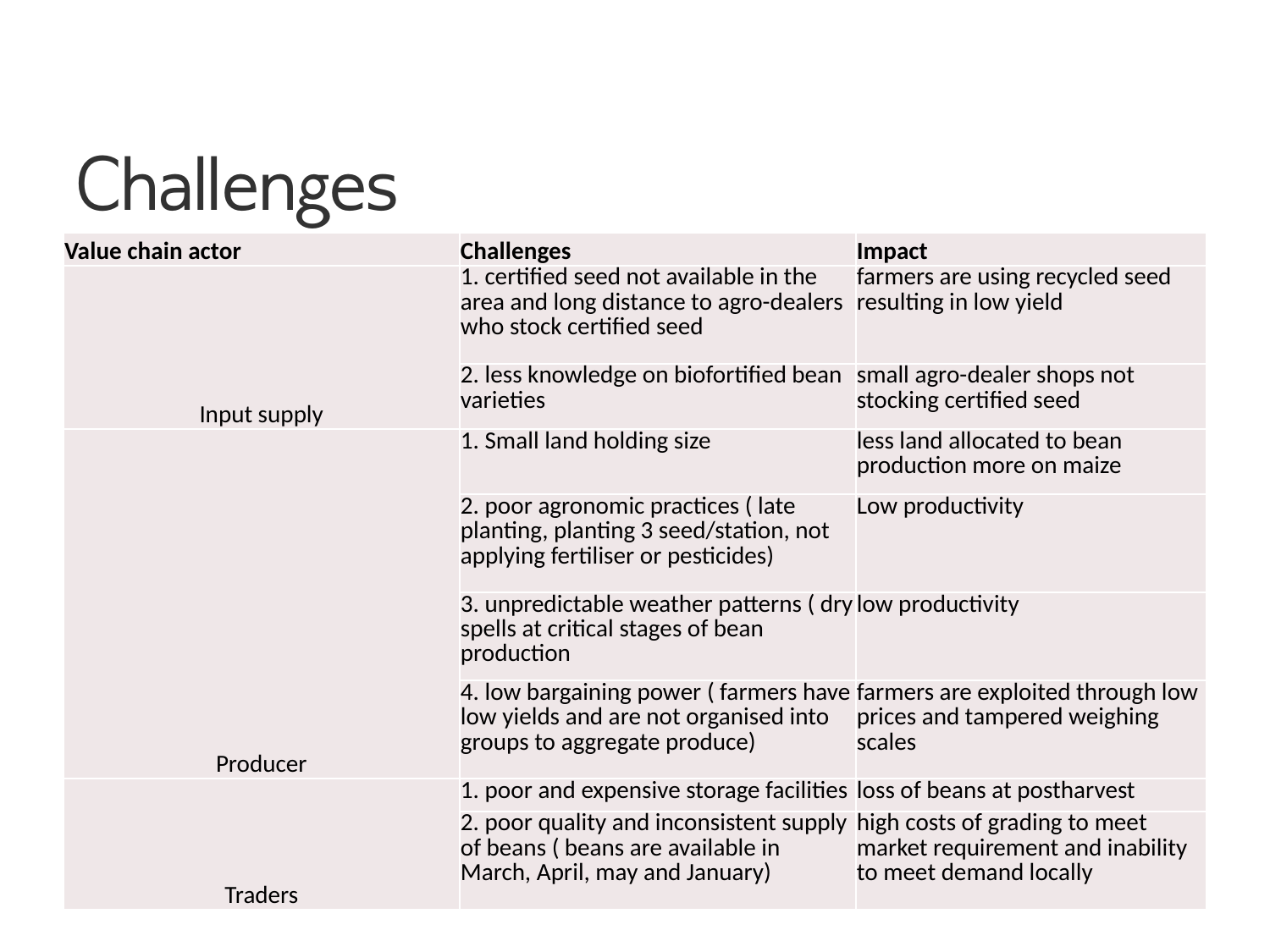

# Challenges
| Value chain actor | Challenges | Impact |
| --- | --- | --- |
| Input supply | 1. certified seed not available in the area and long distance to agro-dealers who stock certified seed | farmers are using recycled seed resulting in low yield |
|  | 2. less knowledge on biofortified bean varieties | small agro-dealer shops not stocking certified seed |
| Producer | 1. Small land holding size | less land allocated to bean production more on maize |
|  | 2. poor agronomic practices ( late planting, planting 3 seed/station, not applying fertiliser or pesticides) | Low productivity |
|  | 3. unpredictable weather patterns ( dry spells at critical stages of bean production | low productivity |
|  | 4. low bargaining power ( farmers have low yields and are not organised into groups to aggregate produce) | farmers are exploited through low prices and tampered weighing scales |
| Traders | 1. poor and expensive storage facilities | loss of beans at postharvest |
|  | 2. poor quality and inconsistent supply of beans ( beans are available in March, April, may and January) | high costs of grading to meet market requirement and inability to meet demand locally |